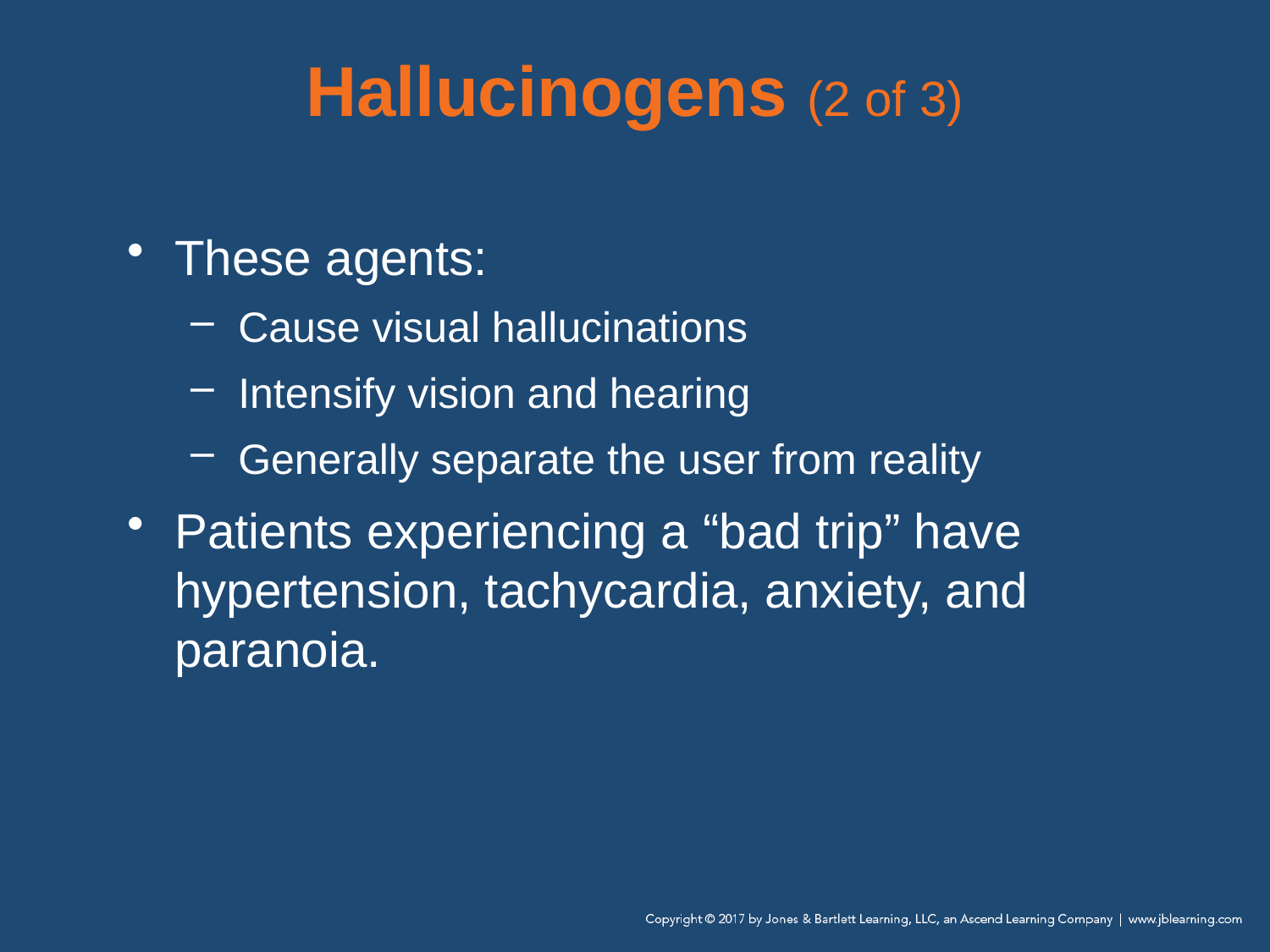

# Hallucinogens (2 of 3)
These agents:
Cause visual hallucinations
Intensify vision and hearing
Generally separate the user from reality
Patients experiencing a “bad trip” have hypertension, tachycardia, anxiety, and paranoia.